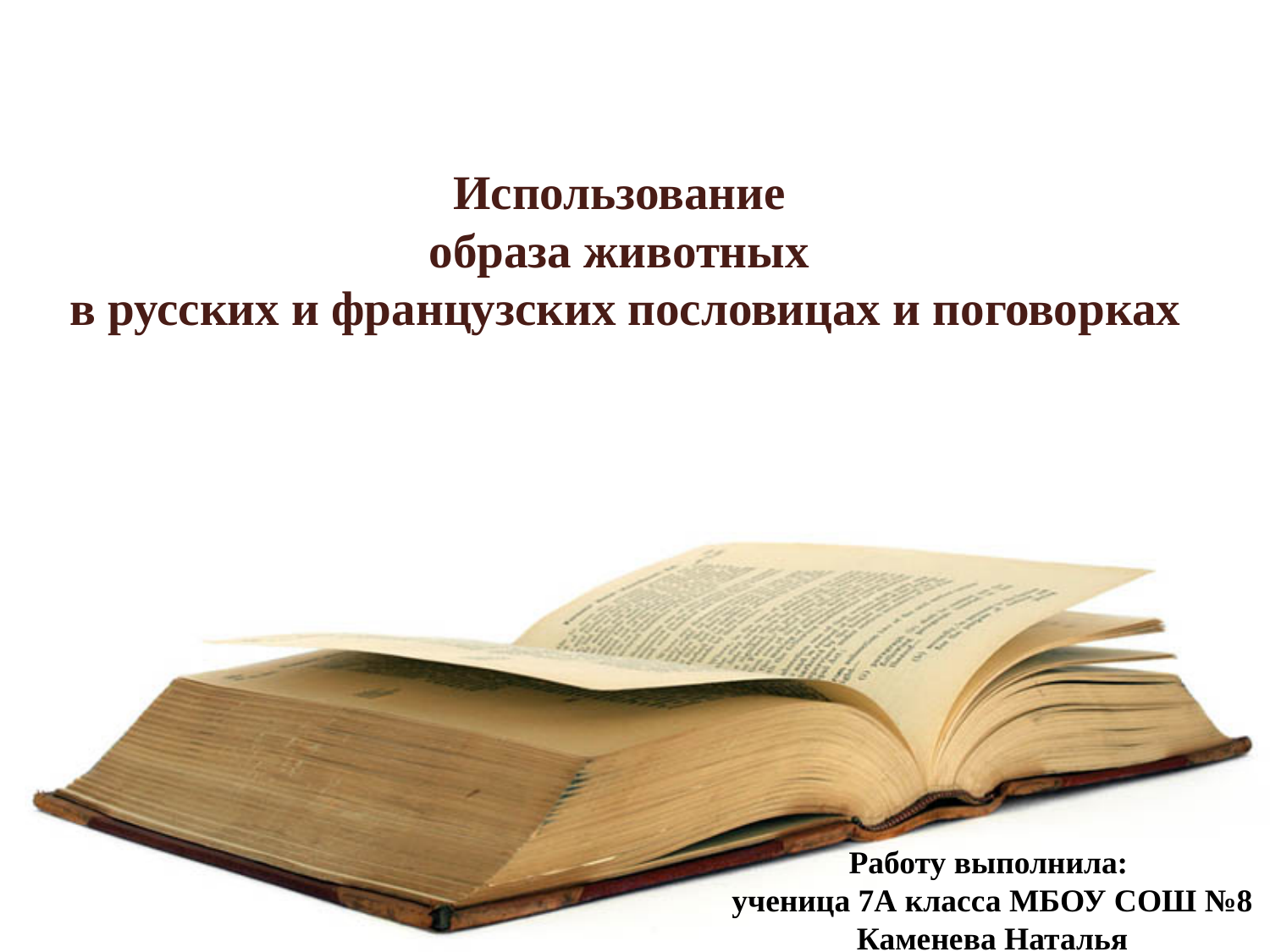

# Использование образа животных в русских и французских пословицах и поговорках
Работу выполнила:
ученица 7А класса МБОУ СОШ №8
Каменева Наталья